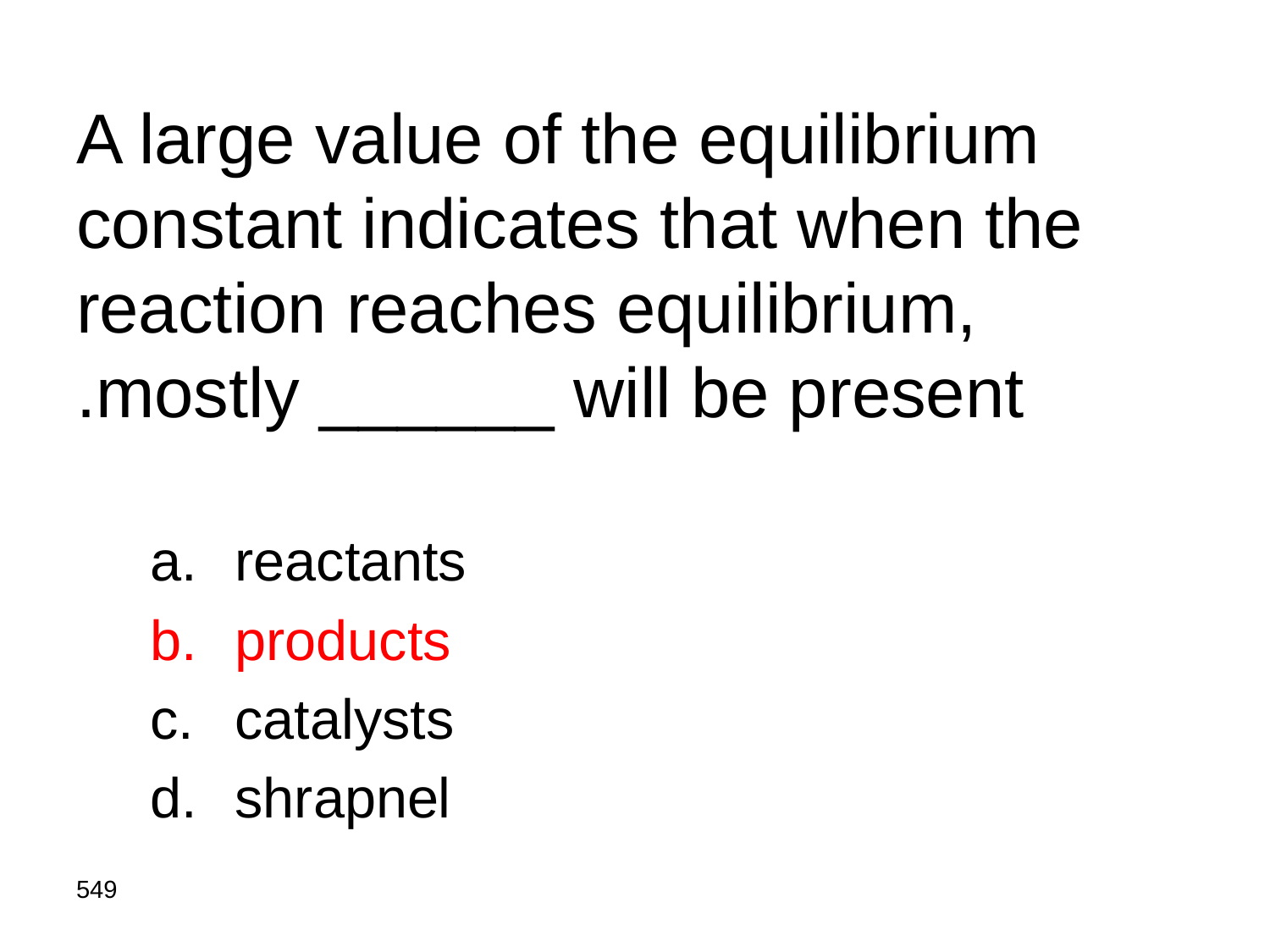

# A large value of the equilibrium constant indicates that when the reaction reaches equilibrium, mostly ______ will be present.
reactants
products
catalysts
shrapnel
549